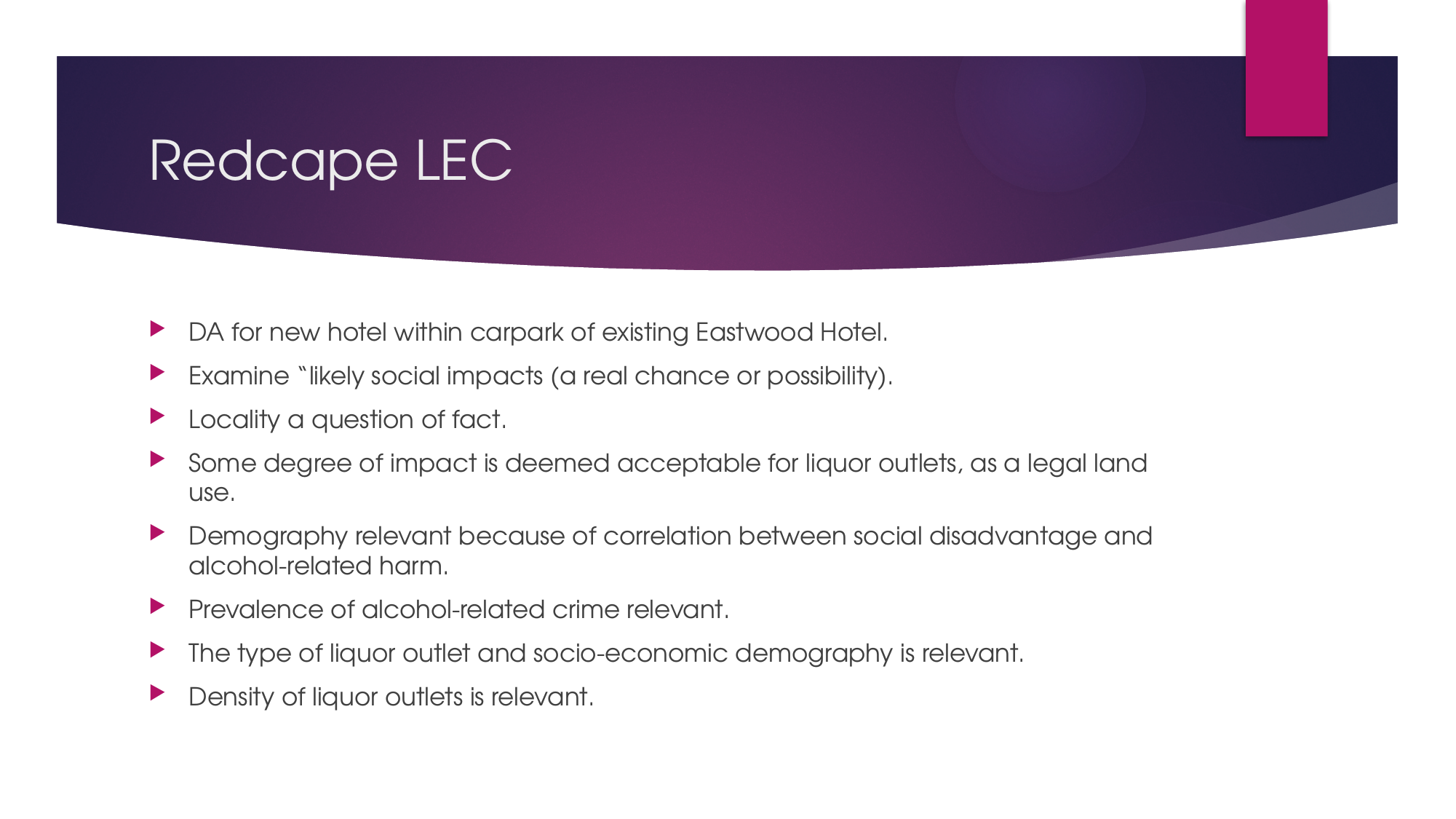

# Redcape LEC
DA for new hotel within carpark of existing Eastwood Hotel.
Examine “likely social impacts (a real chance or possibility).
Locality a question of fact.
Some degree of impact is deemed acceptable for liquor outlets, as a legal land use.
Demography relevant because of correlation between social disadvantage and alcohol-related harm.
Prevalence of alcohol-related crime relevant.
The type of liquor outlet and socio-economic demography is relevant.
Density of liquor outlets is relevant.